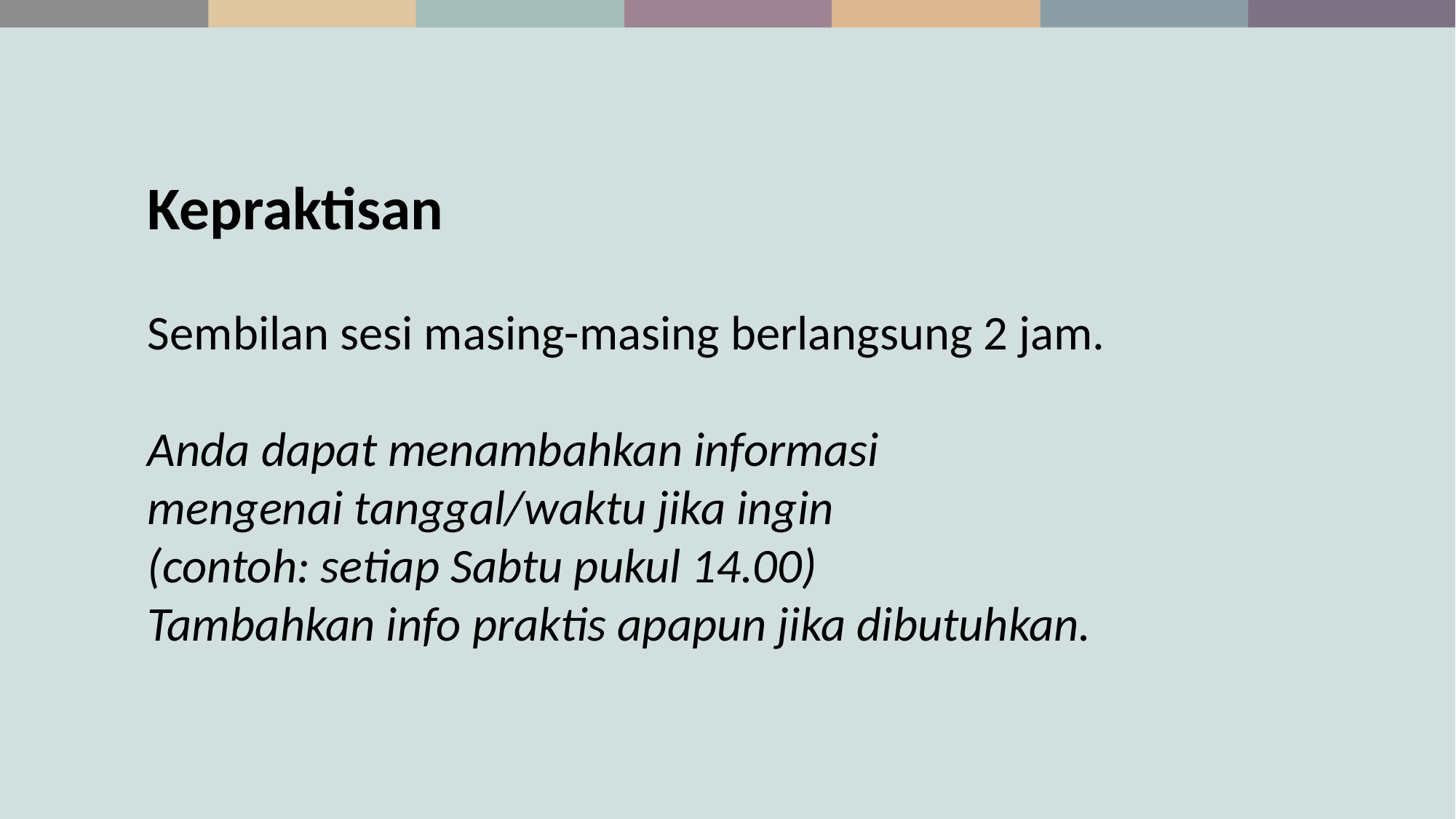

Kepraktisan

Sembilan sesi masing-masing berlangsung 2 jam.

Anda dapat menambahkan informasi
mengenai tanggal/waktu jika ingin
(contoh: setiap Sabtu pukul 14.00)
Tambahkan info praktis apapun jika dibutuhkan.